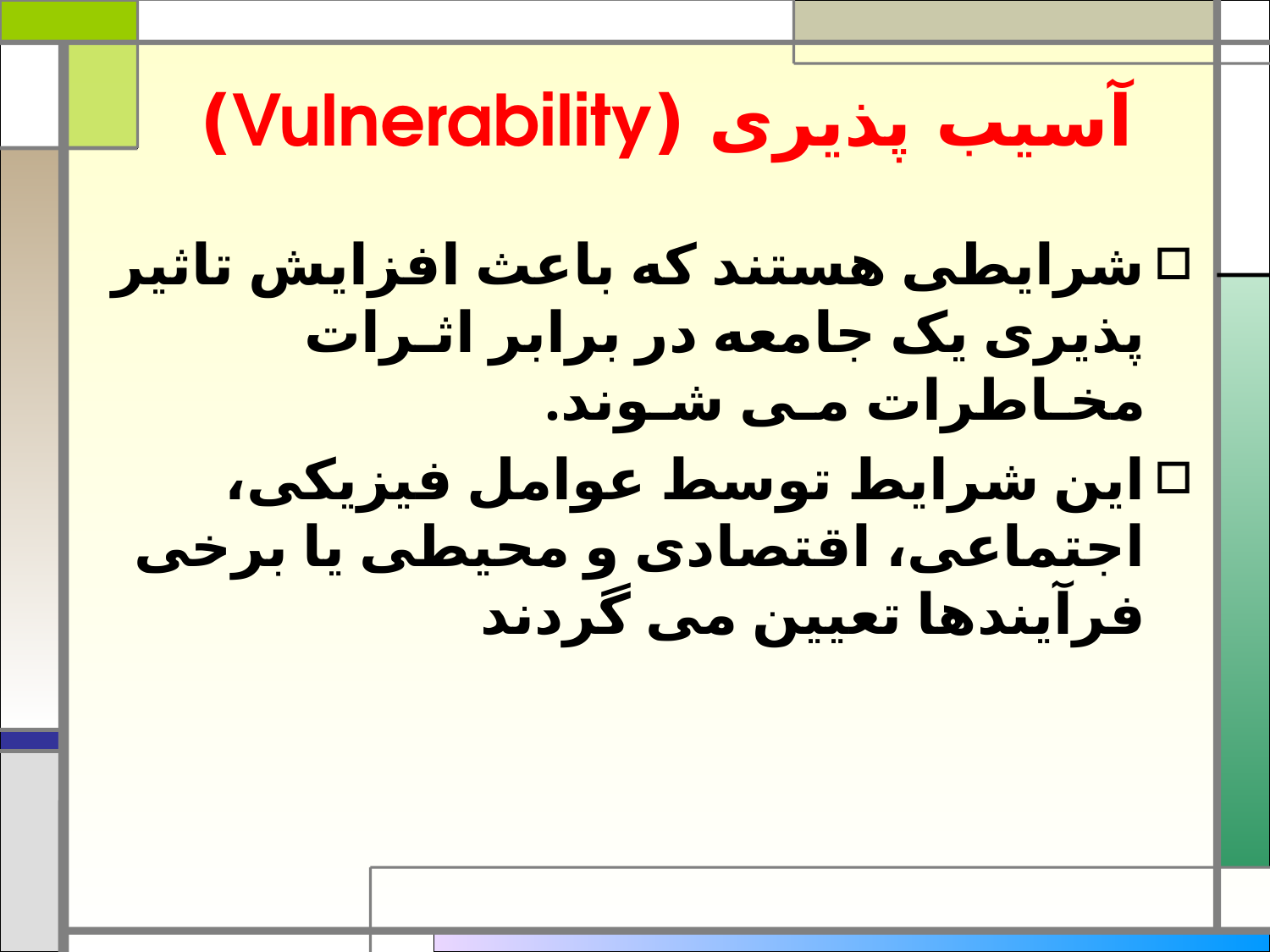

# آسیب پذیری (Vulnerability)
شرایطی ھستند که باعث افزایش تاثير پذیری یک جامعه در برابر اثـرات مخـاطرات مـی شـوند.
این شرایط توسط عوامل فيزیکی، اجتماعی، اقتصادی و محيطی یا برخی فرآیندھا تعيين می گردند